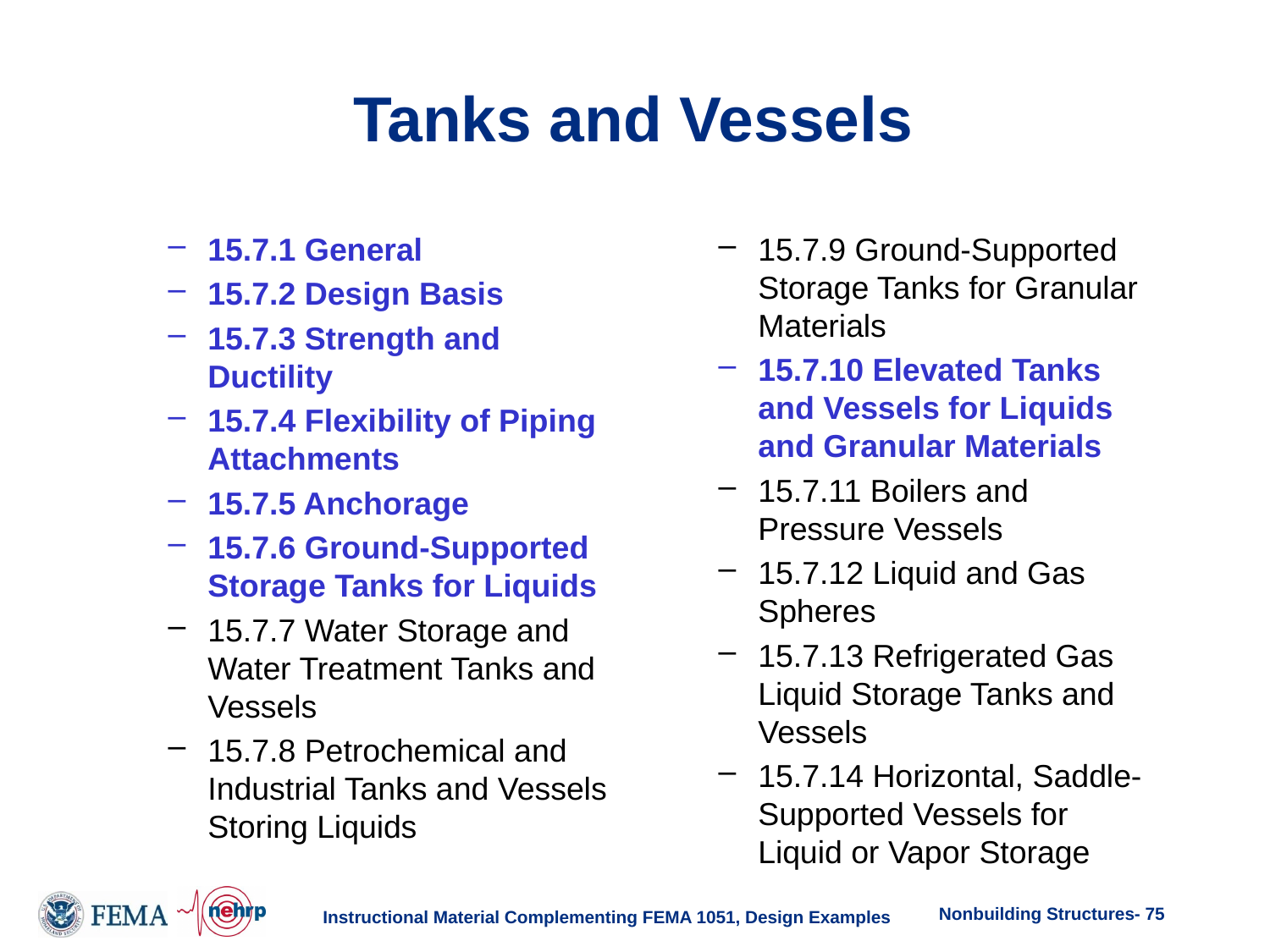

# Tanks and Vessels
15.7.1 General
15.7.2 Design Basis
15.7.3 Strength and Ductility
15.7.4 Flexibility of Piping Attachments
15.7.5 Anchorage
15.7.6 Ground-Supported Storage Tanks for Liquids
15.7.7 Water Storage and Water Treatment Tanks and Vessels
15.7.8 Petrochemical and Industrial Tanks and Vessels Storing Liquids

15.7.9 Ground-Supported Storage Tanks for Granular Materials
15.7.10 Elevated Tanks and Vessels for Liquids and Granular Materials
15.7.11 Boilers and Pressure Vessels
15.7.12 Liquid and Gas Spheres
15.7.13 Refrigerated Gas Liquid Storage Tanks and Vessels
15.7.14 Horizontal, Saddle-Supported Vessels for Liquid or Vapor Storage
Nonbuilding Structures- 75
Instructional Material Complementing FEMA 1051, Design Examples